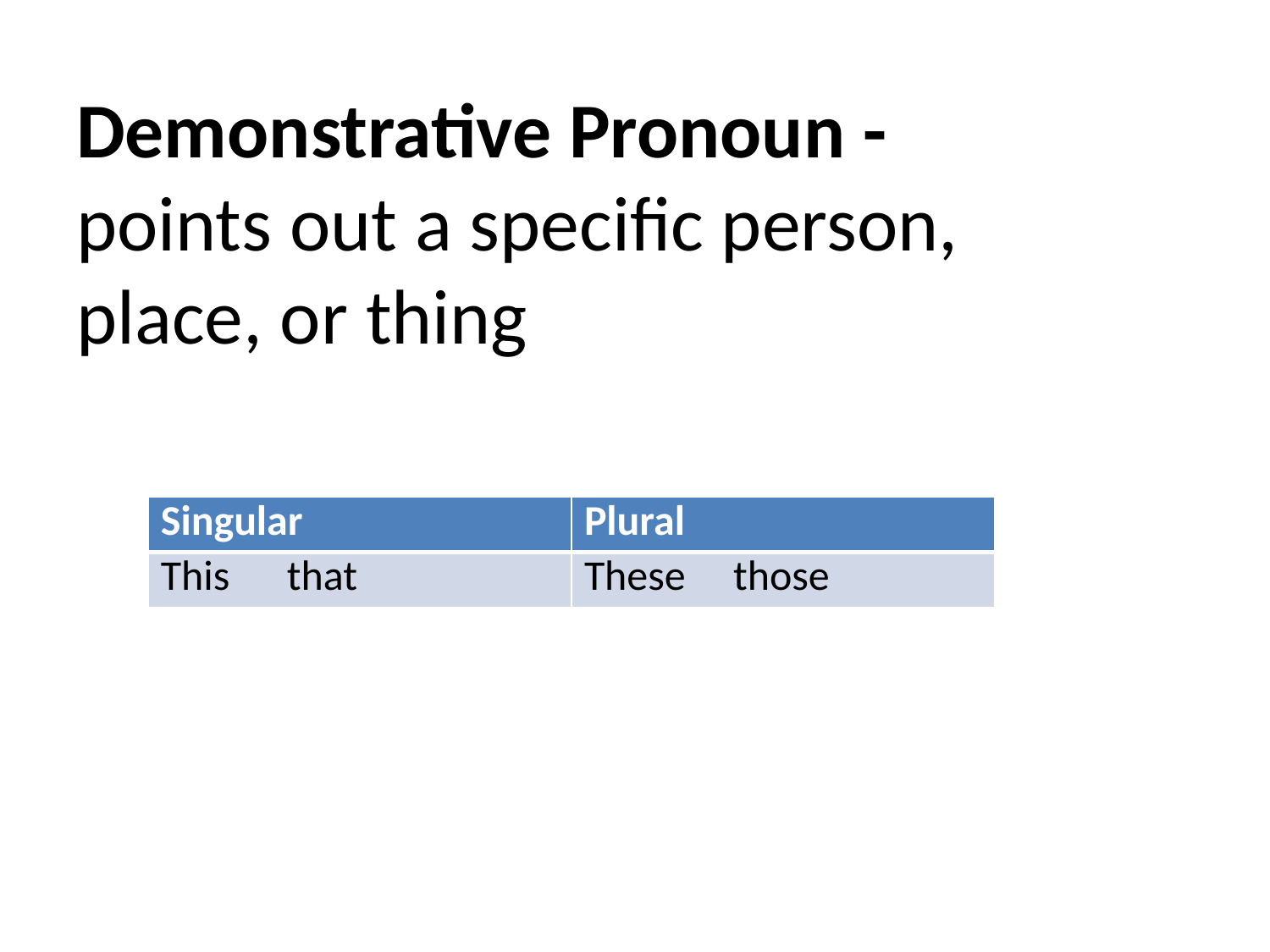

# Demonstrative Pronoun - points out a specific person, place, or thing
| Singular | Plural |
| --- | --- |
| This that | These those |